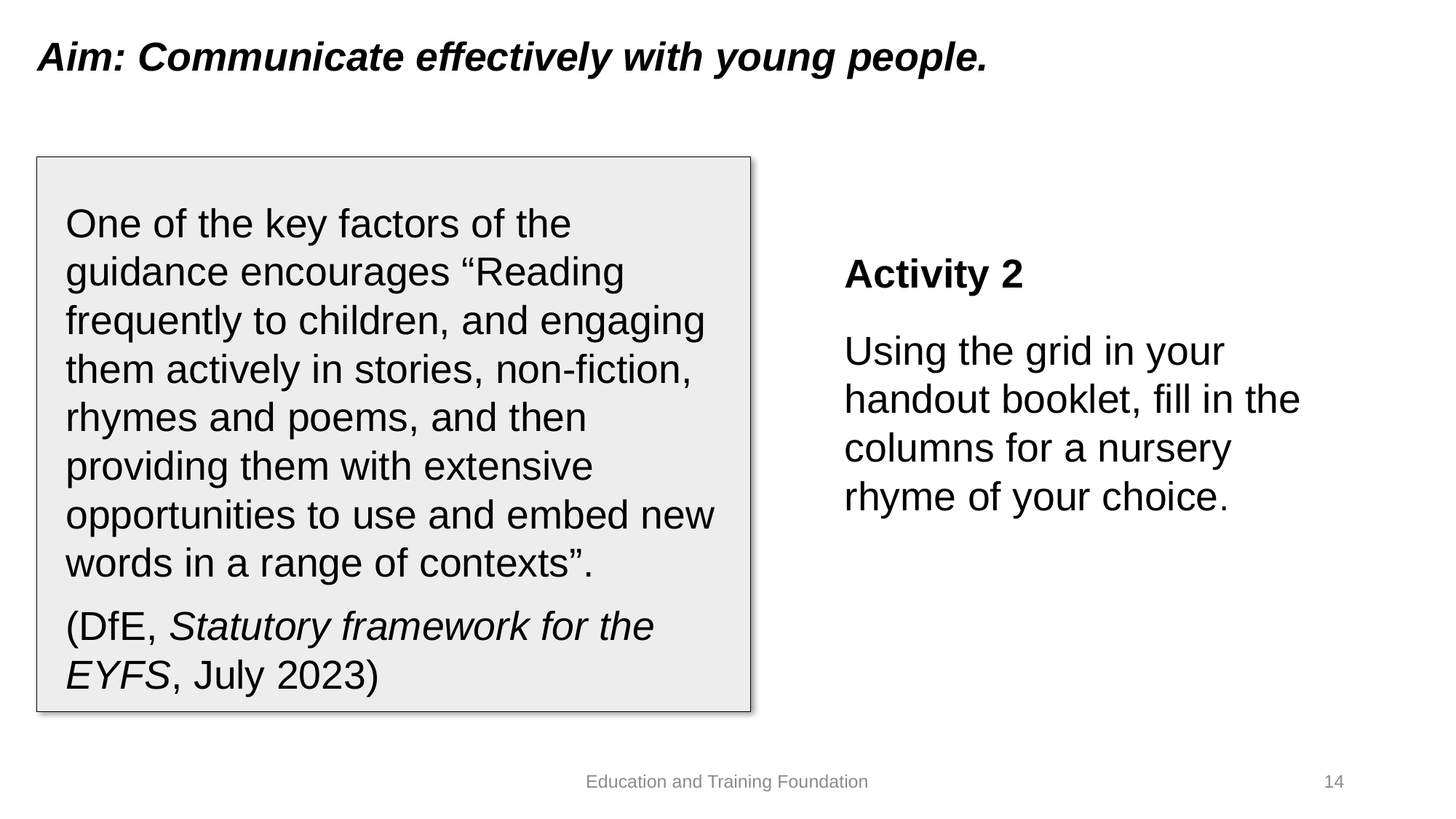

#
Aim: Communicate effectively with young people.
One of the key factors of the guidance encourages “Reading frequently to children, and engaging them actively in stories, non-fiction, rhymes and poems, and then providing them with extensive opportunities to use and embed new words in a range of contexts”.
(DfE, Statutory framework for the EYFS, July 2023)

Activity 2
Using the grid in your handout booklet, fill in the columns for a nursery rhyme of your choice.
Education and Training Foundation
14